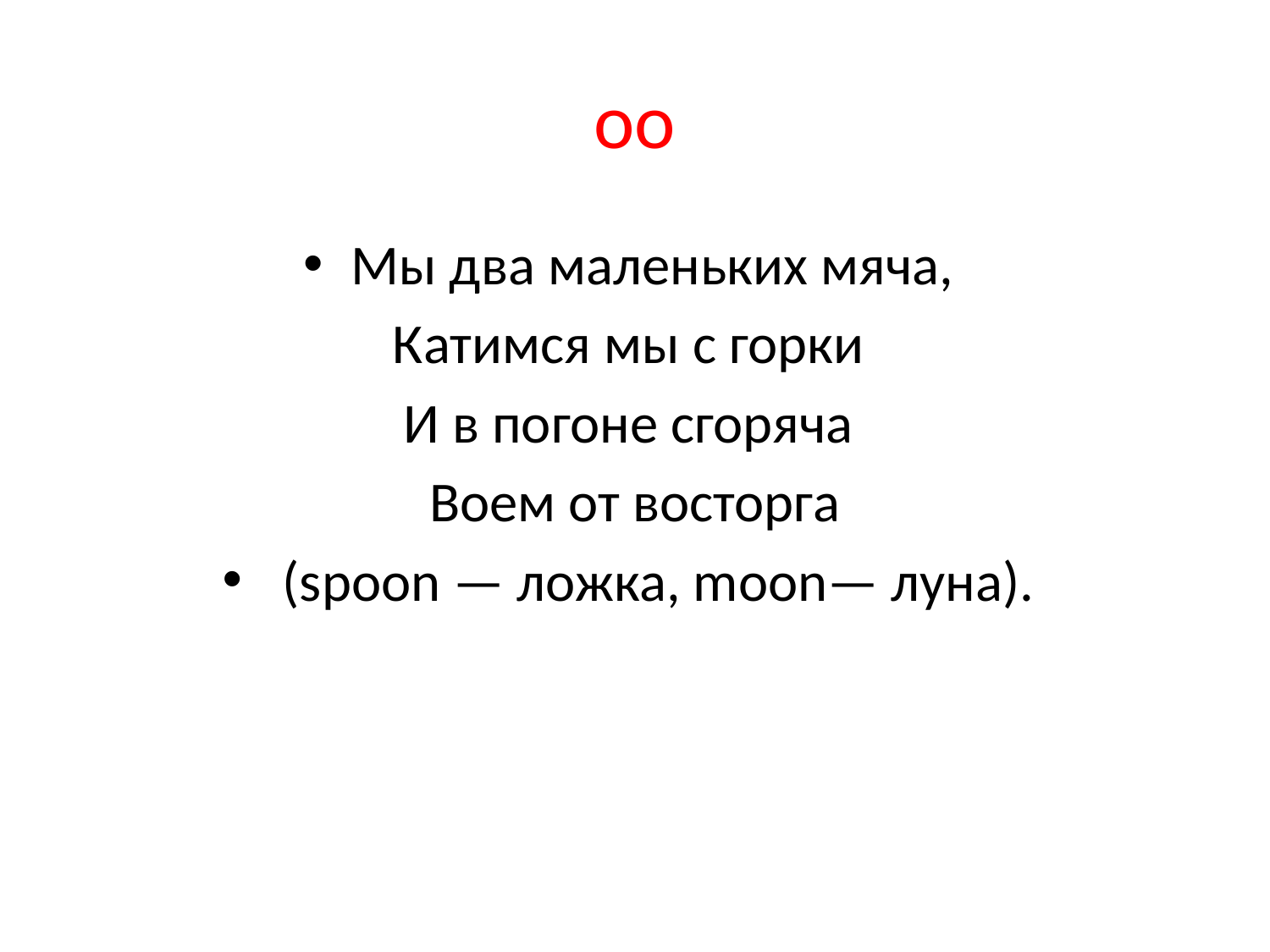

# оо
Мы два маленьких мяча,
Катимся мы с горки
И в погоне сгоряча
Воем от восторга
 (spoon — ложка, moon— луна).